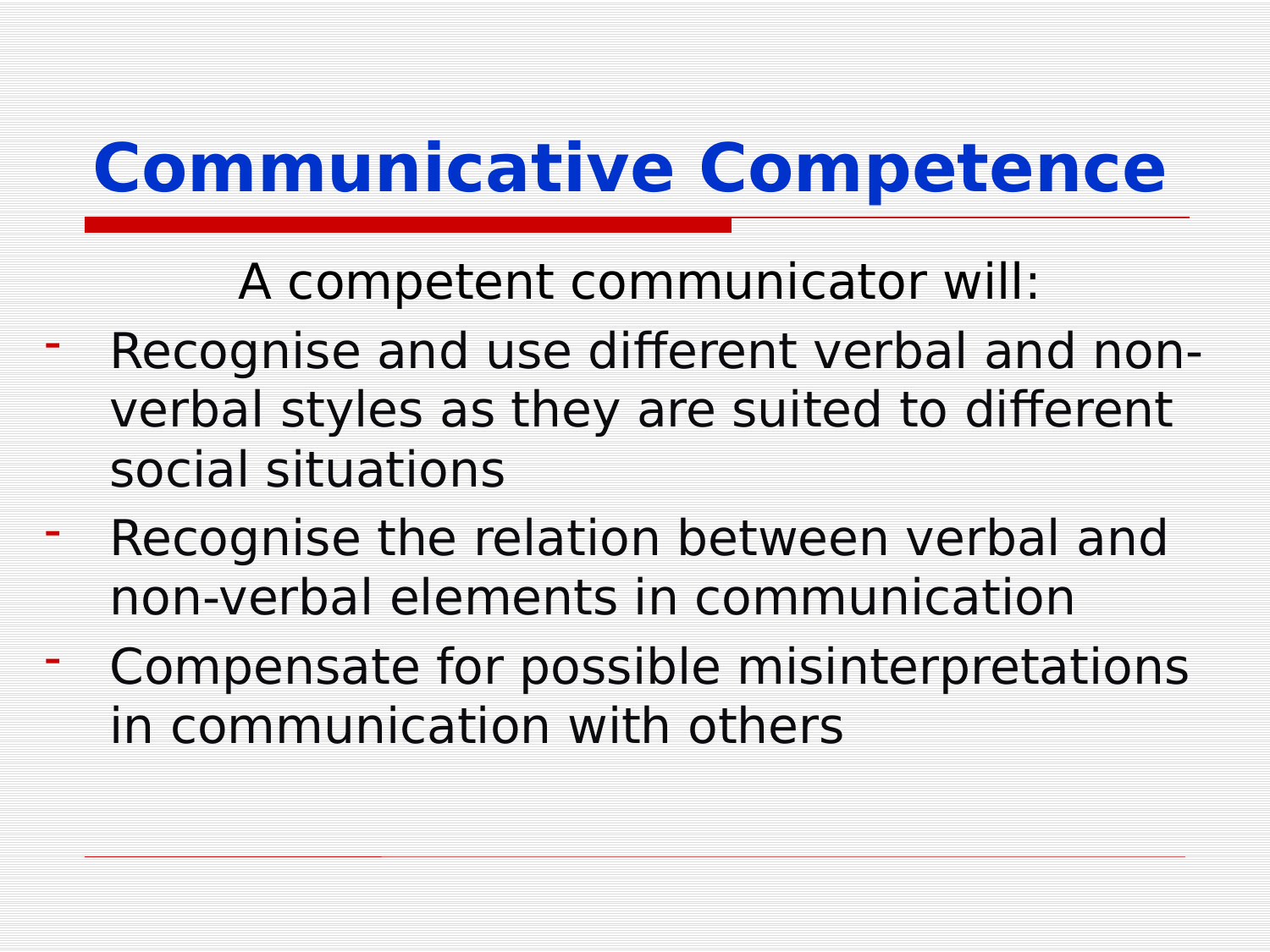

# Communicative Competence
A competent communicator will:
Recognise and use different verbal and non-verbal styles as they are suited to different social situations
Recognise the relation between verbal and non-verbal elements in communication
Compensate for possible misinterpretations in communication with others